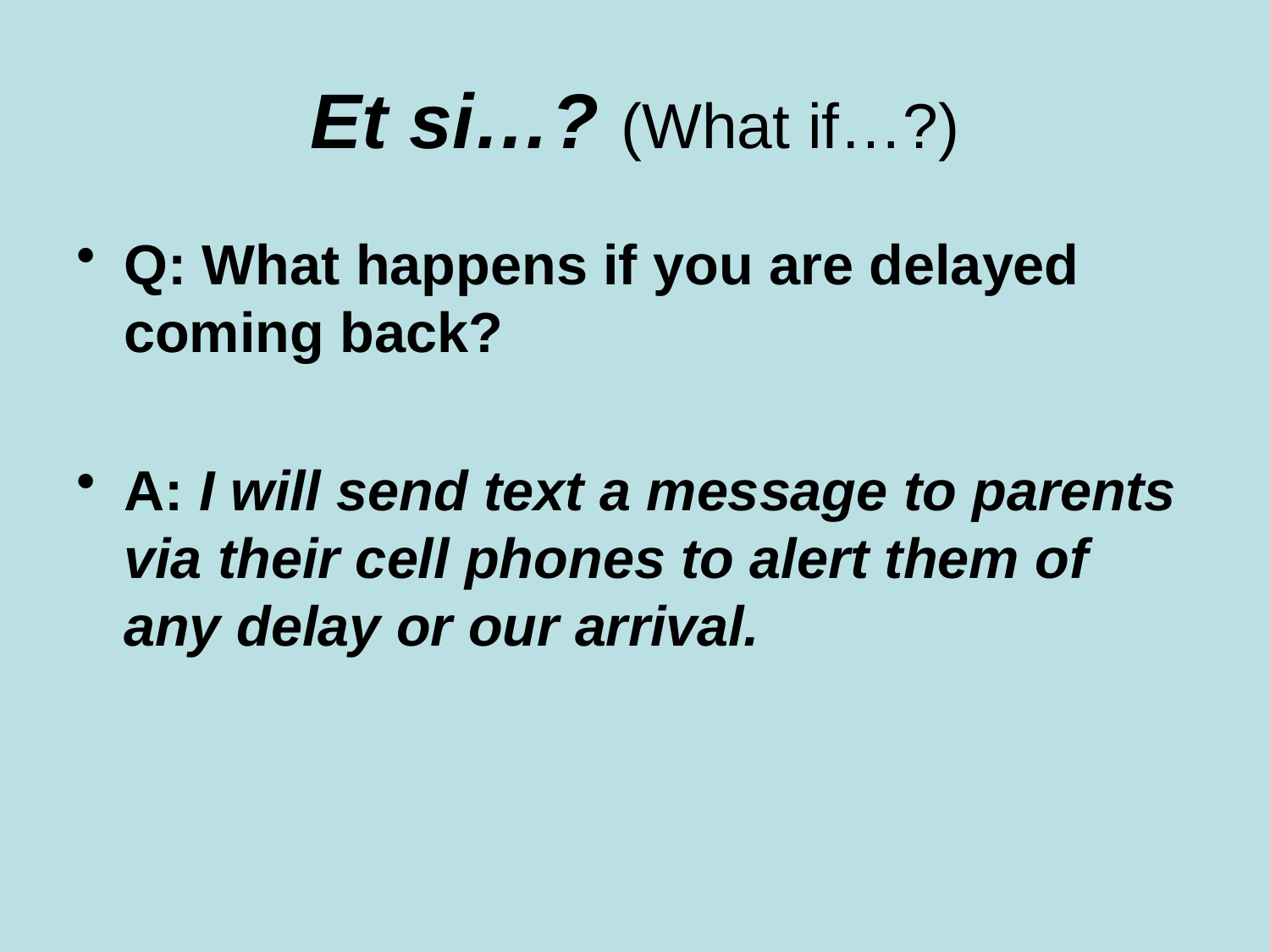

# Et si…? (What if…?)
Q: What happens if you are delayed coming back?

A: I will send text a message to parents via their cell phones to alert them of any delay or our arrival.